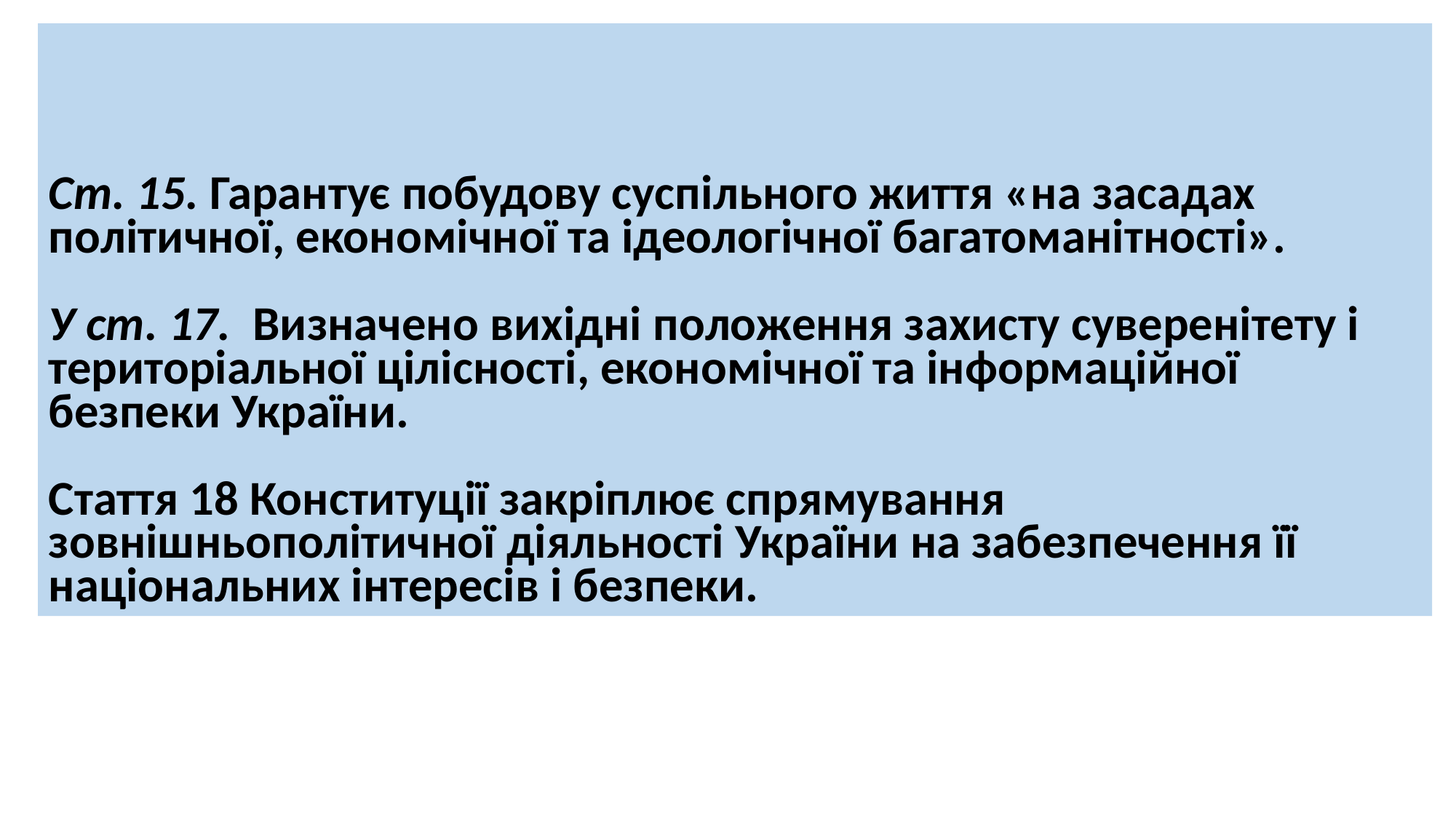

Ст. 15. Гарантує побудову суспільного життя «на засадах політичної, економічної та ідеологічної багатоманітності».

У ст. 17.  Визначено вихідні положення захисту суверенітету і територіальної цілісності, економічної та інформаційної безпеки України.

Стаття 18 Конституції закріплює спрямування зовнішньополітичної діяльності України на забезпечення її національних інтересів і безпеки.